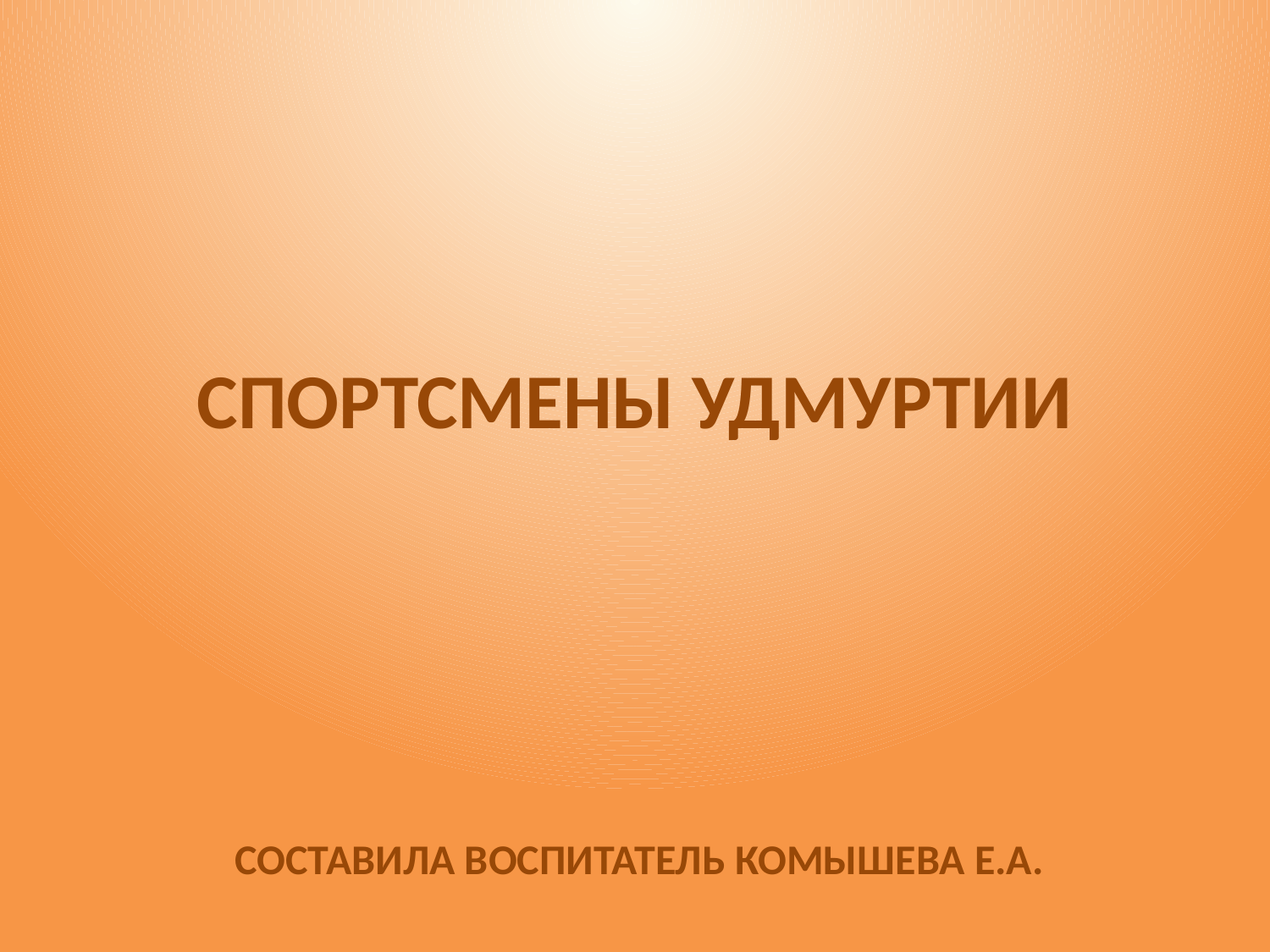

# СПОРТСМЕНЫ УДМУРТИИ
СОСТАВИЛА ВОСПИТАТЕЛЬ КОМЫШЕВА Е.А.